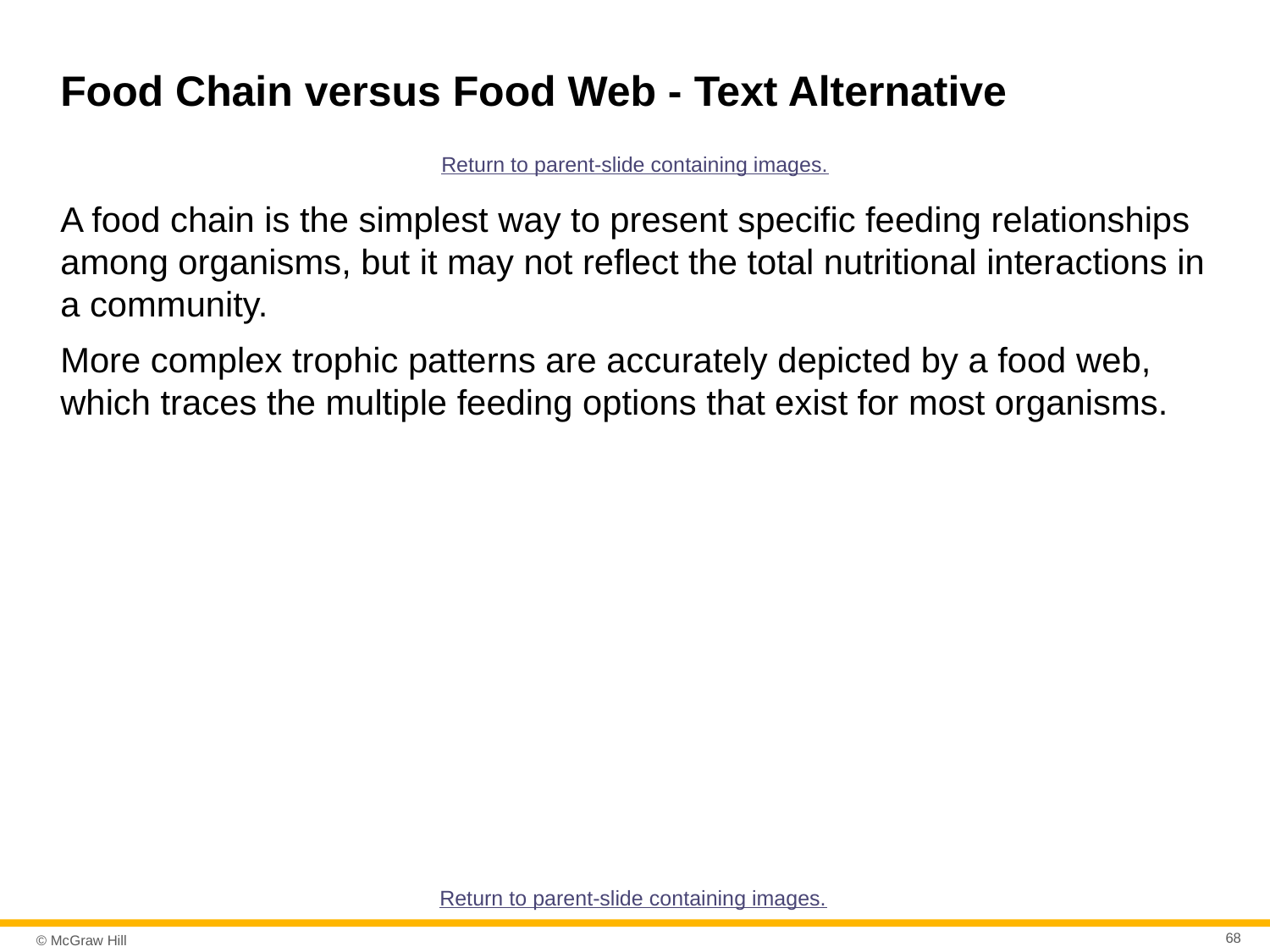

# Food Chain versus Food Web - Text Alternative
Return to parent-slide containing images.
A food chain is the simplest way to present specific feeding relationships among organisms, but it may not reflect the total nutritional interactions in a community.
More complex trophic patterns are accurately depicted by a food web, which traces the multiple feeding options that exist for most organisms.
Return to parent-slide containing images.